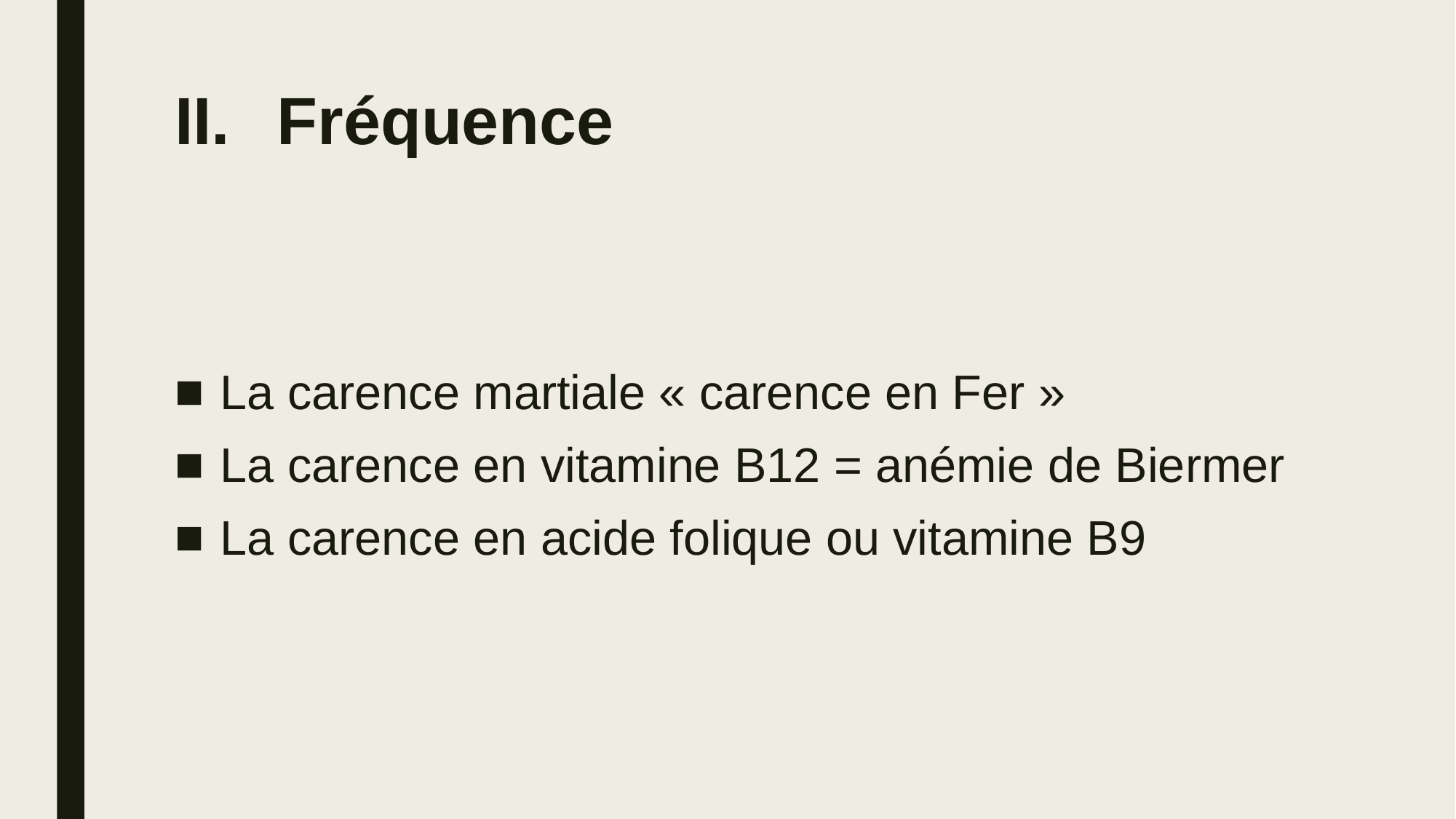

# Fréquence
La carence martiale « carence en Fer »
La carence en vitamine B12 = anémie de Biermer
La carence en acide folique ou vitamine B9